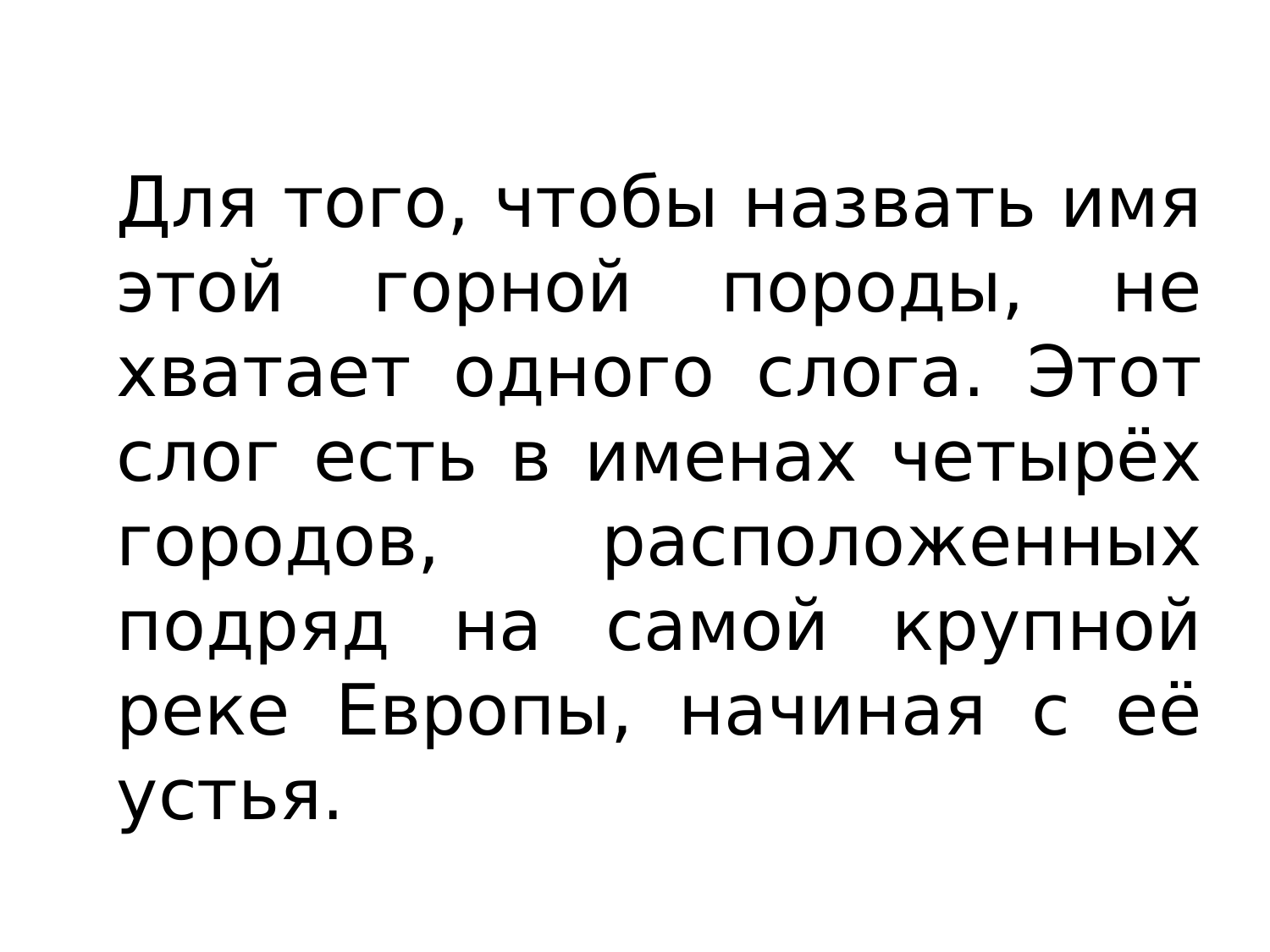

Для того, чтобы назвать имя этой горной породы, не хватает одного слога. Этот слог есть в именах четырёх городов, расположенных подряд на самой крупной реке Европы, начиная с её устья.